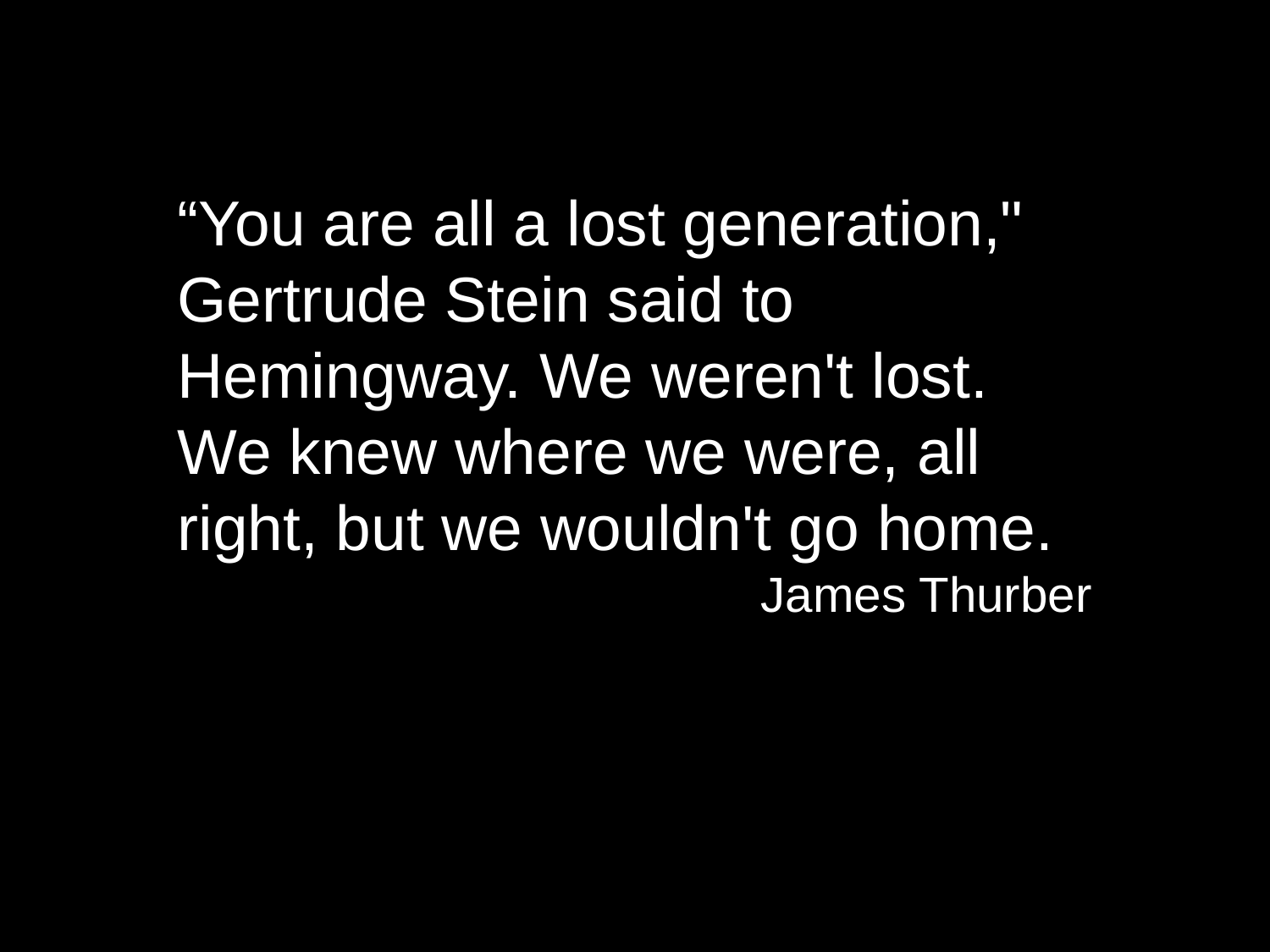

“You are all a lost generation," Gertrude Stein said to Hemingway. We weren't lost. We knew where we were, all right, but we wouldn't go home.
James Thurber